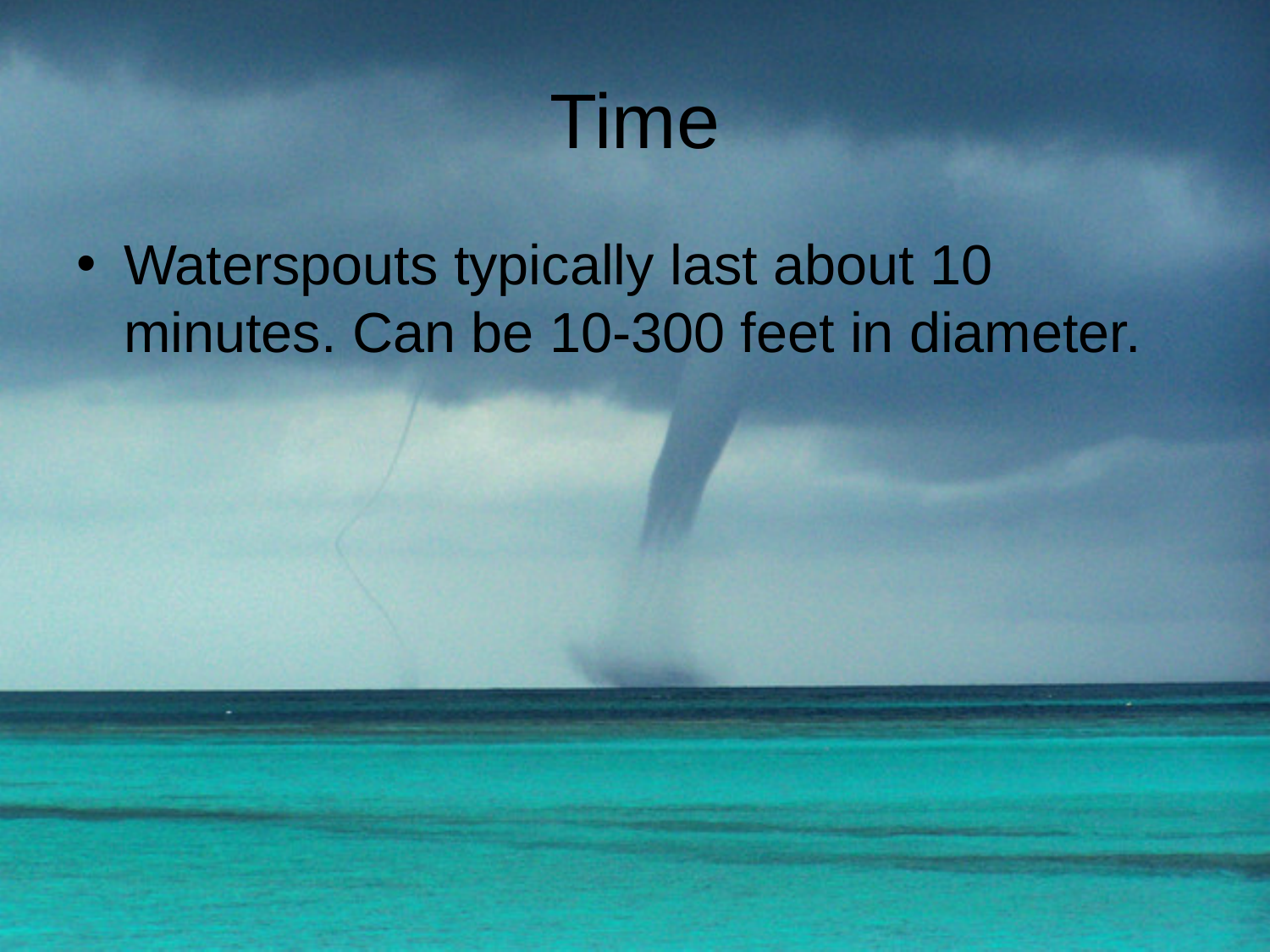

# Time
Waterspouts typically last about 10 minutes. Can be 10-300 feet in diameter.